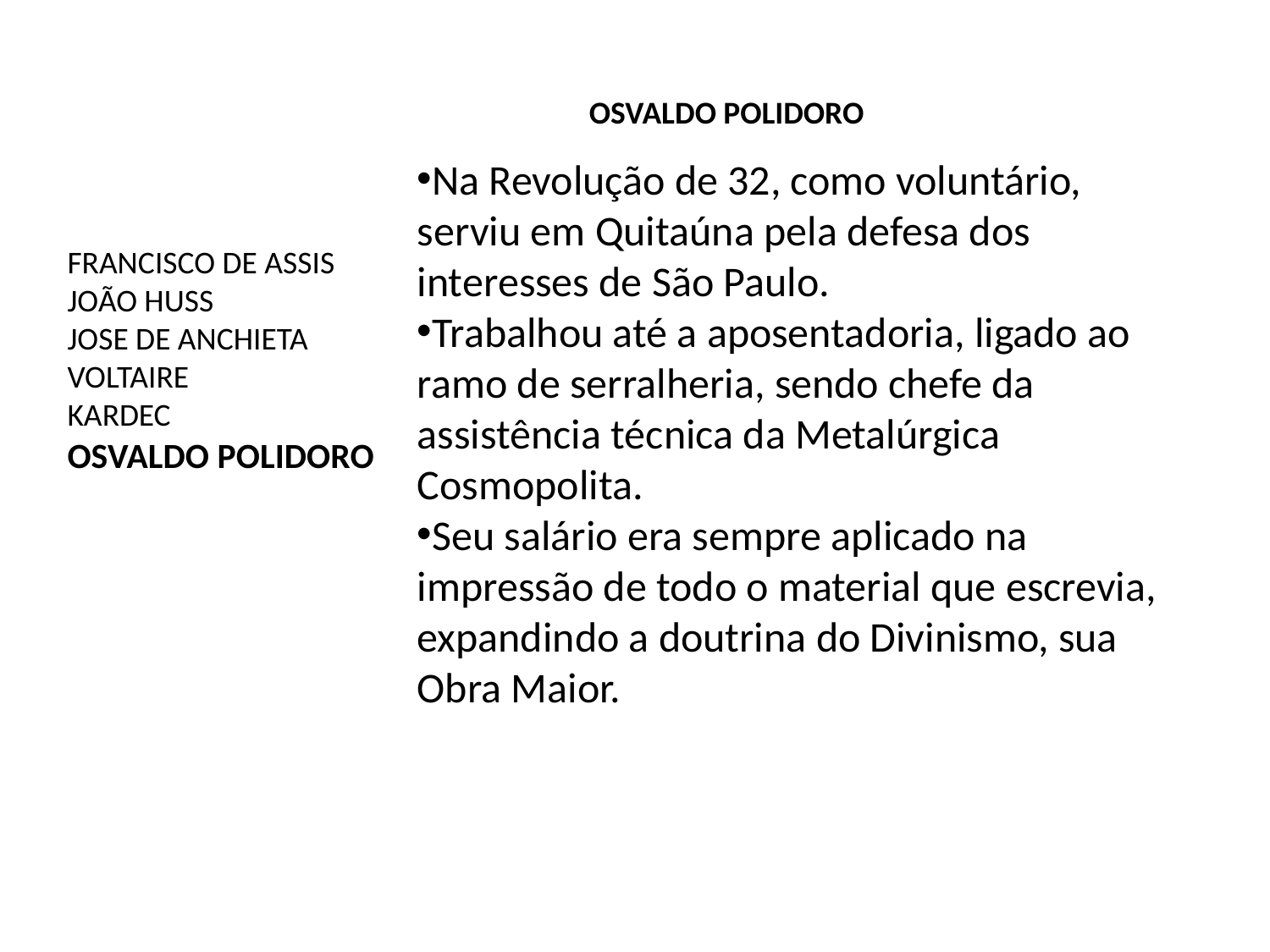

OSVALDO POLIDORO
Na Revolução de 32, como voluntário, serviu em Quitaúna pela defesa dos interesses de São Paulo.
Trabalhou até a aposentadoria, ligado ao ramo de serralheria, sendo chefe da assistência técnica da Metalúrgica Cosmopolita.
Seu salário era sempre aplicado na impressão de todo o material que escrevia, expandindo a doutrina do Divinismo, sua Obra Maior.
FRANCISCO DE ASSIS
JOÃO HUSS
JOSE DE ANCHIETA
VOLTAIRE
KARDEC
OSVALDO POLIDORO